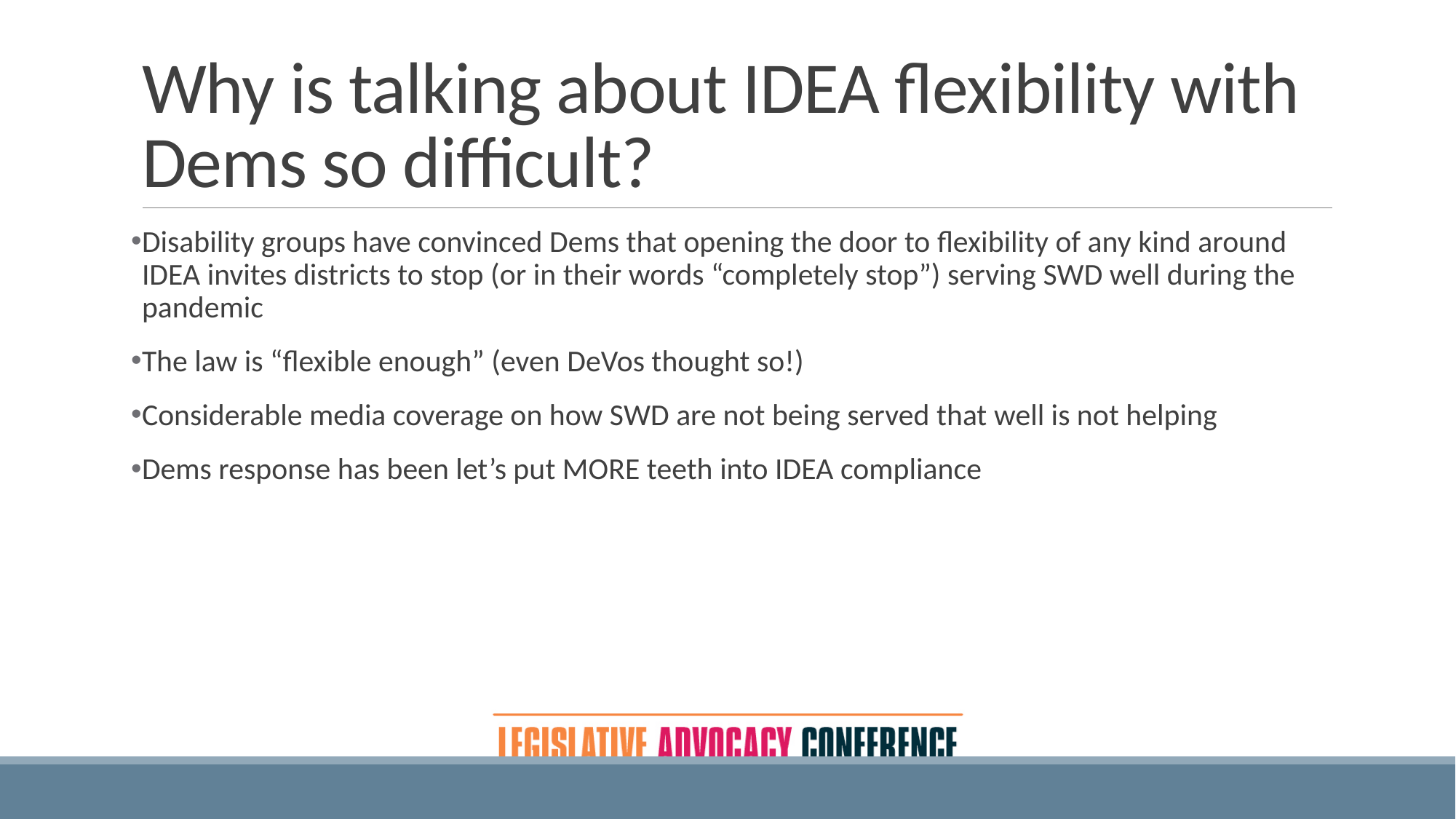

# Why is talking about IDEA flexibility with Dems so difficult?
Disability groups have convinced Dems that opening the door to flexibility of any kind around IDEA invites districts to stop (or in their words “completely stop”) serving SWD well during the pandemic
The law is “flexible enough” (even DeVos thought so!)
Considerable media coverage on how SWD are not being served that well is not helping
Dems response has been let’s put MORE teeth into IDEA compliance